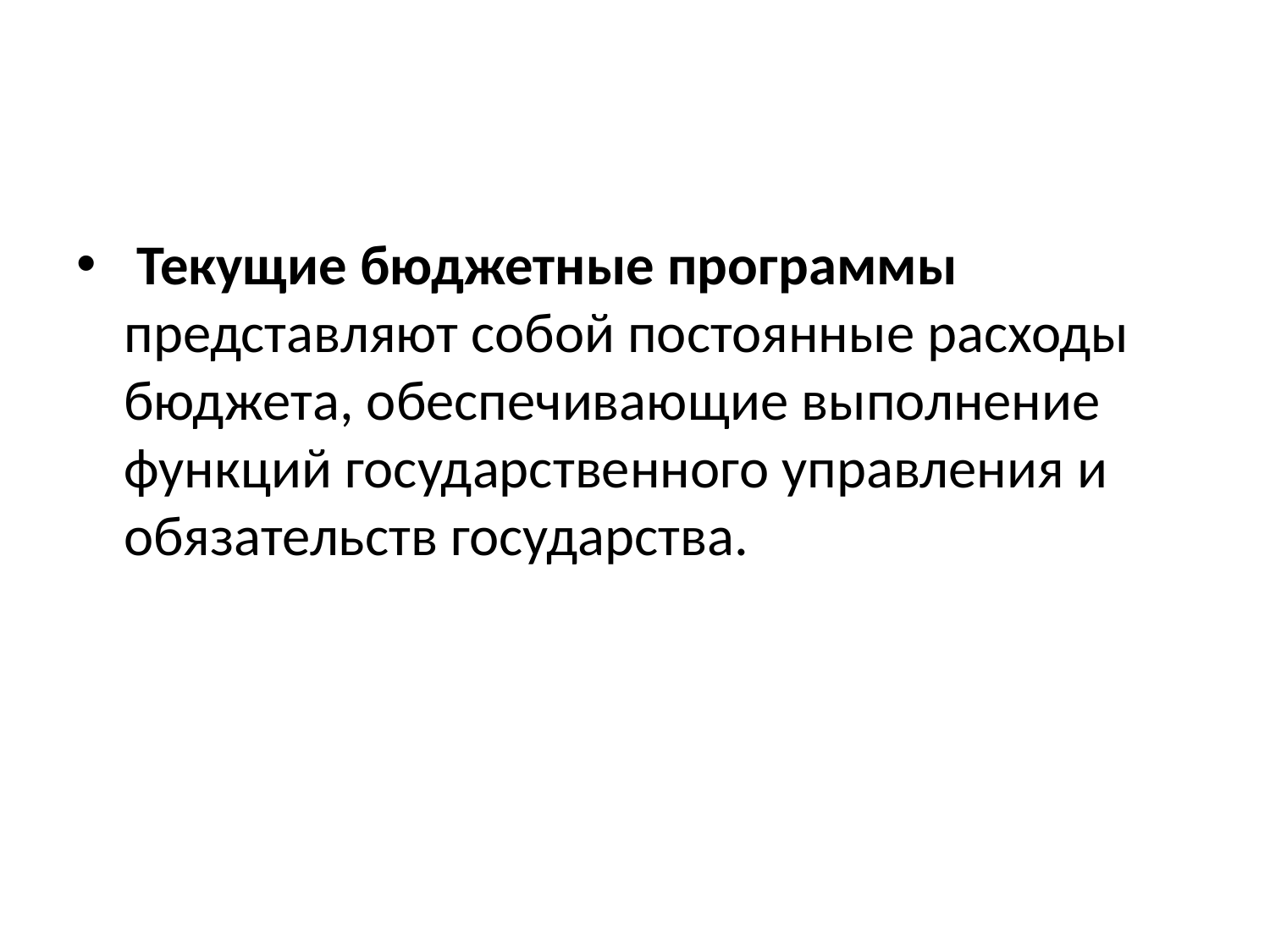

Текущие бюджетные программы представляют собой постоянные расходы бюджета, обеспечиваю­щие выполнение функций государственного управления и обяза­тельств государства.